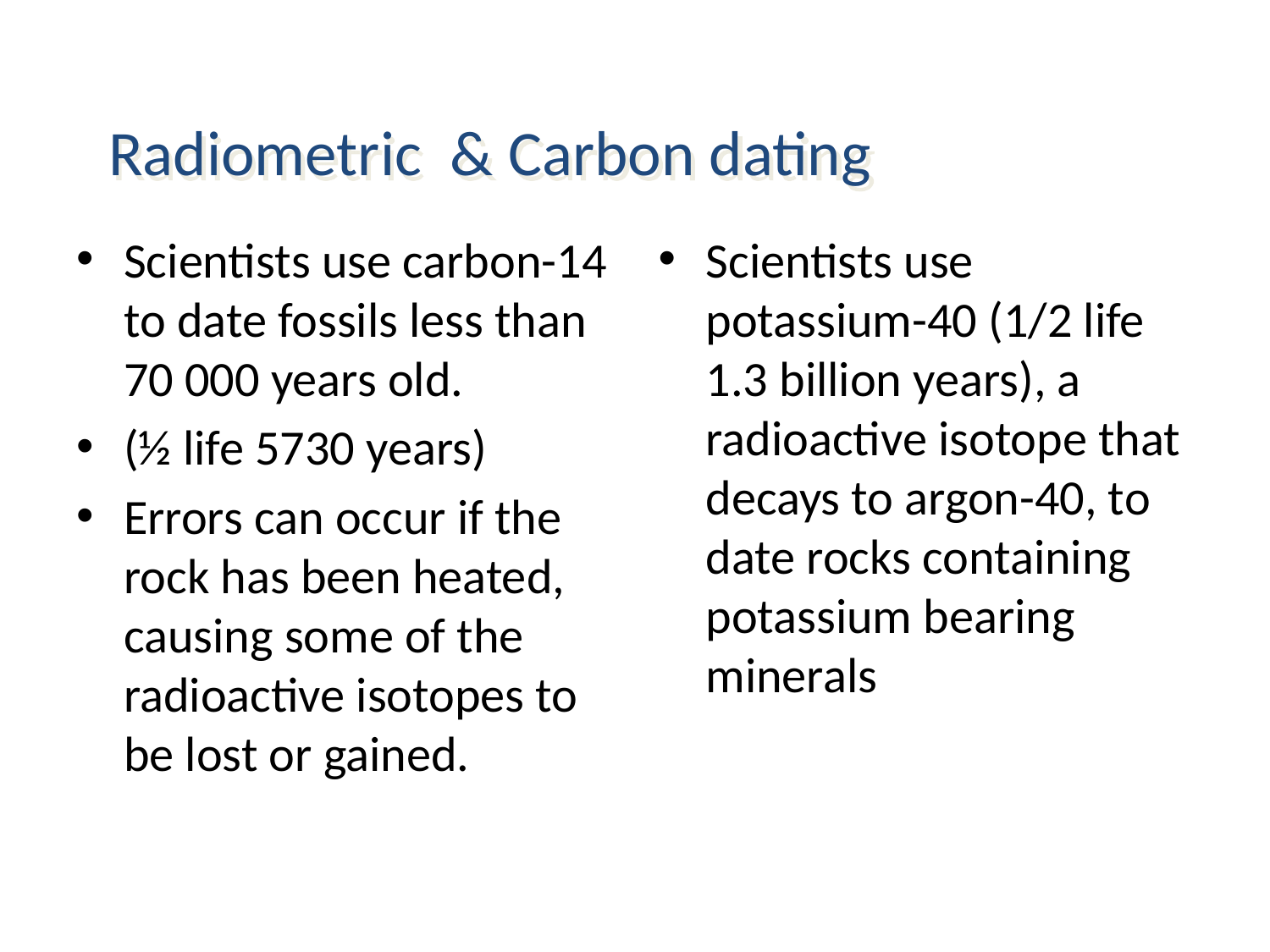

Radiometric  & Carbon dating
Scientists use carbon-14 to date fossils less than 70 000 years old.
(½ life 5730 years)
Errors can occur if the rock has been heated, causing some of the radioactive isotopes to be lost or gained.

Scientists use potassium-40 (1/2 life 1.3 billion years), a radioactive isotope that decays to argon-40, to date rocks containing potassium bearing minerals